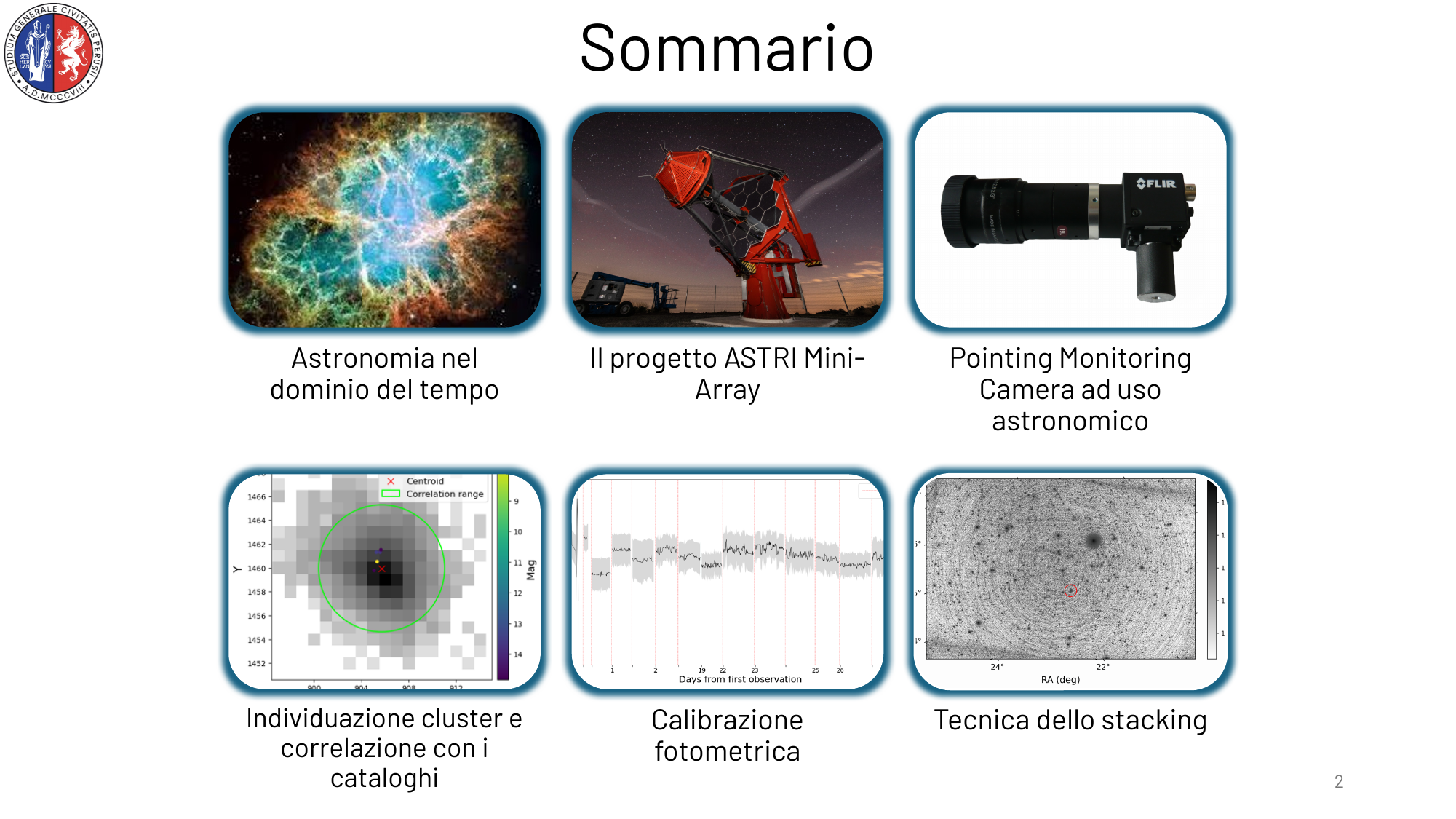

# Sommario
Astronomia nel dominio del tempo
Il progetto ASTRI Mini-Array
Pointing Monitoring Camera ad uso astronomico
Individuazione cluster e correlazione con i cataloghi
Calibrazione fotometrica
Tecnica dello stacking
2